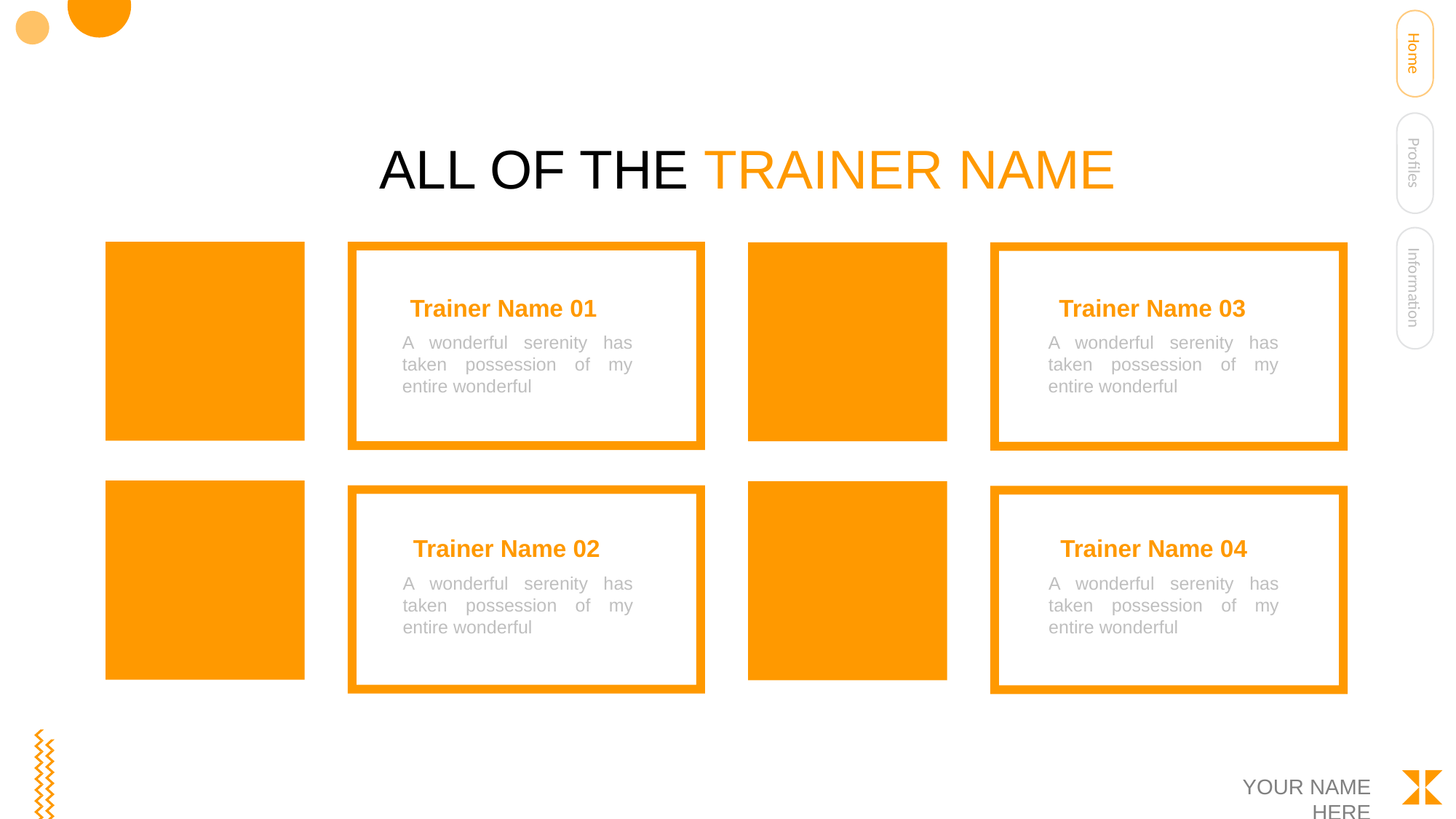

Home
ALL OF THE TRAINER NAME
Profiles

Information
Trainer Name 01
Trainer Name 03
A wonderful serenity has taken possession of my entire wonderful
A wonderful serenity has taken possession of my entire wonderful

Trainer Name 02
Trainer Name 04
A wonderful serenity has taken possession of my entire wonderful
A wonderful serenity has taken possession of my entire wonderful
YOUR NAME HERE